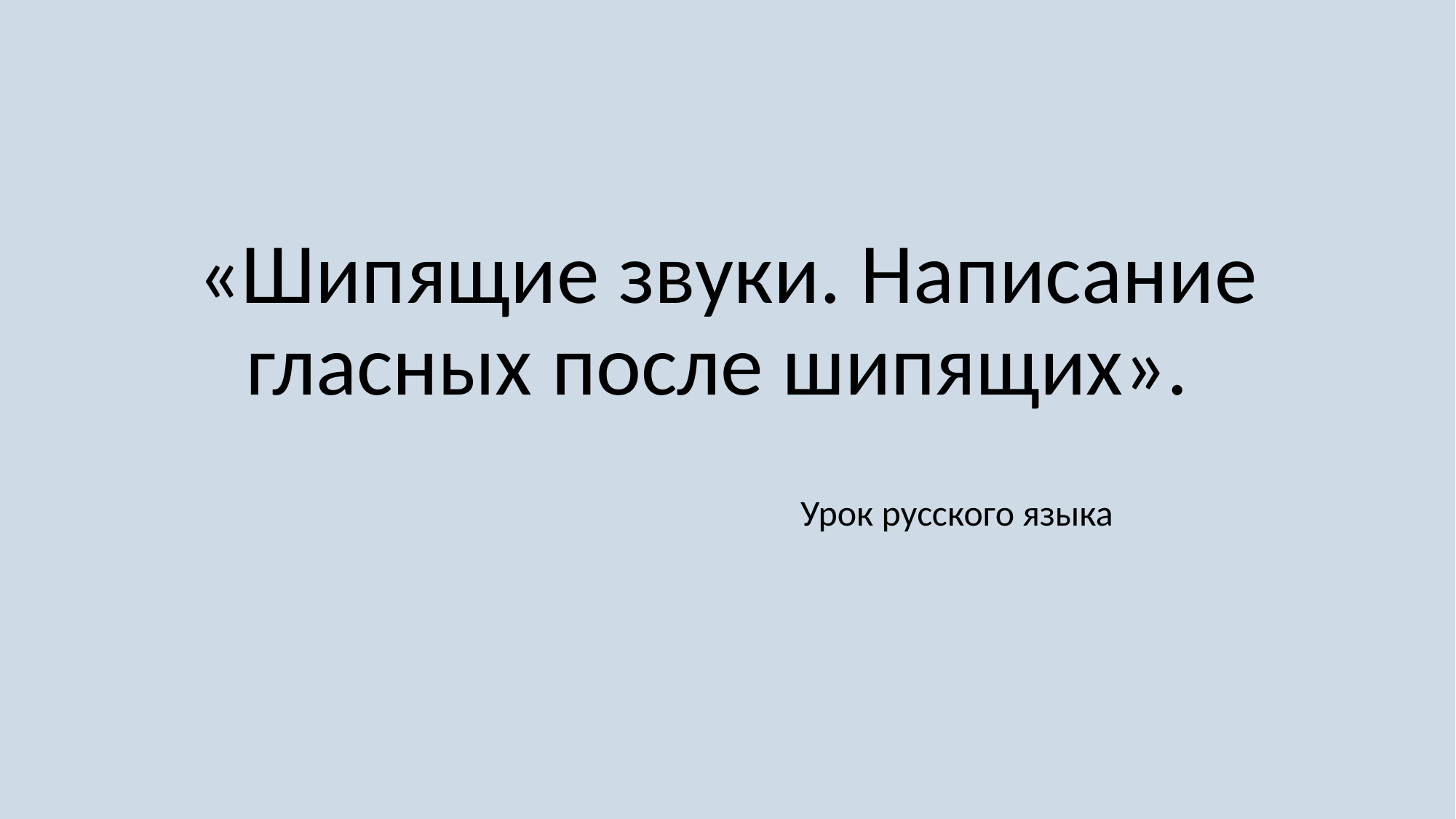

# «Шипящие звуки. Написание гласных после шипящих».

                                                         Урок русского языка